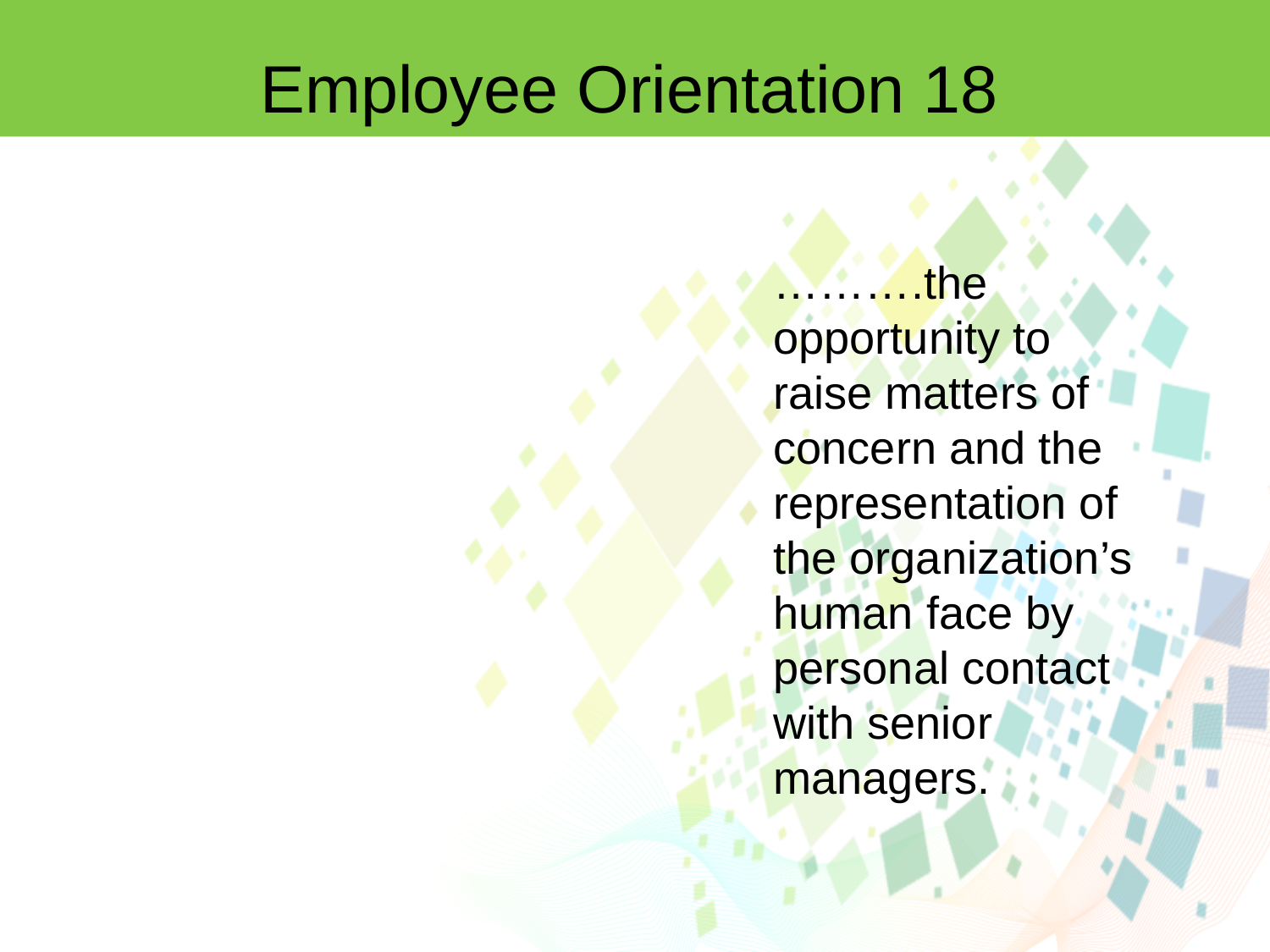

Employee Orientation 18
……….the opportunity to raise matters of concern and the representation of the organization’s human face by personal contact with senior managers.